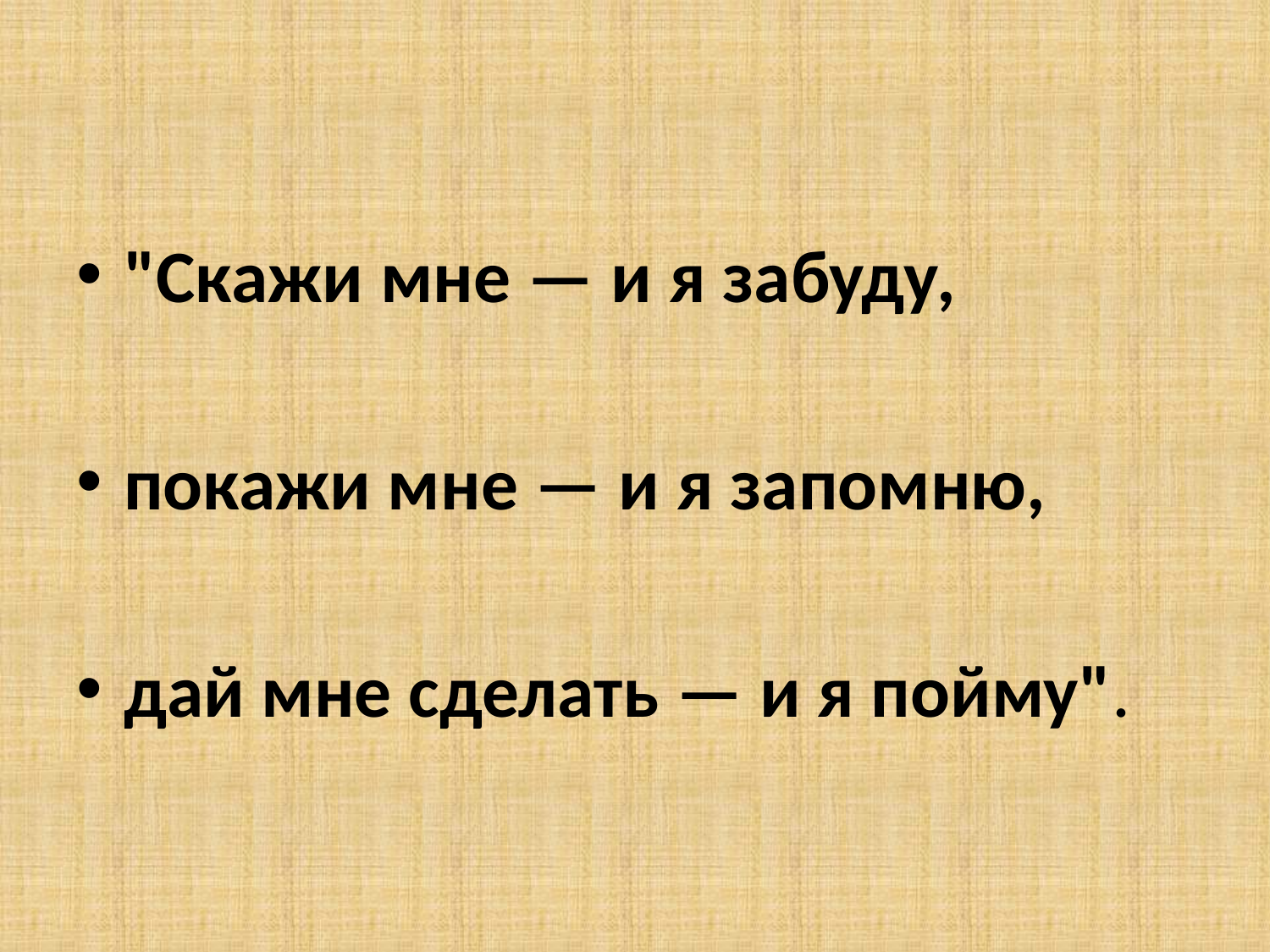

#
"Скажи мне — и я забуду,

покажи мне — и я запомню,

дай мне сделать — и я пойму".